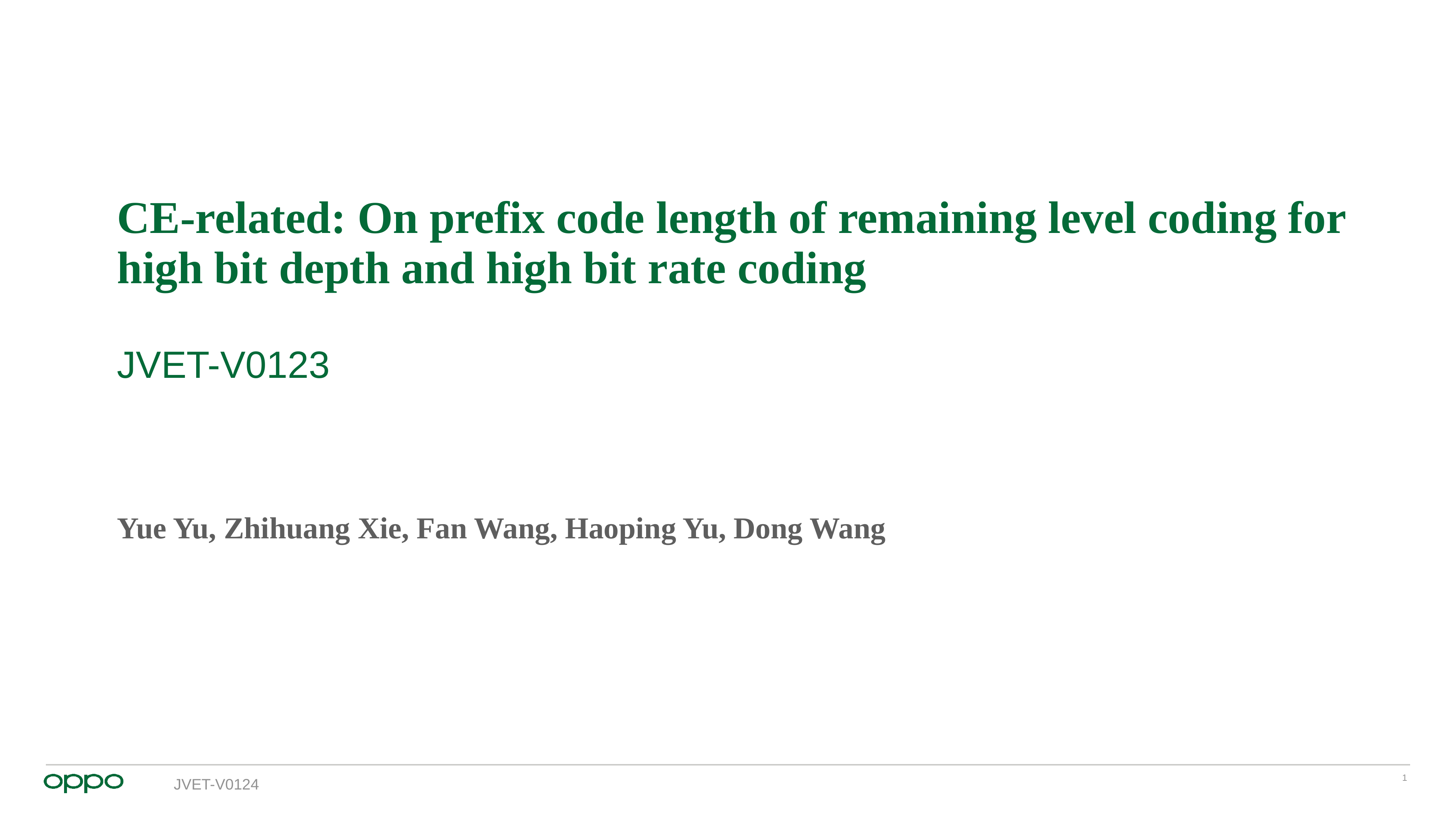

# CE-related: On prefix code length of remaining level coding for high bit depth and high bit rate coding JVET-V0123
Yue Yu, Zhihuang Xie, Fan Wang, Haoping Yu, Dong Wang
JVET-V0124